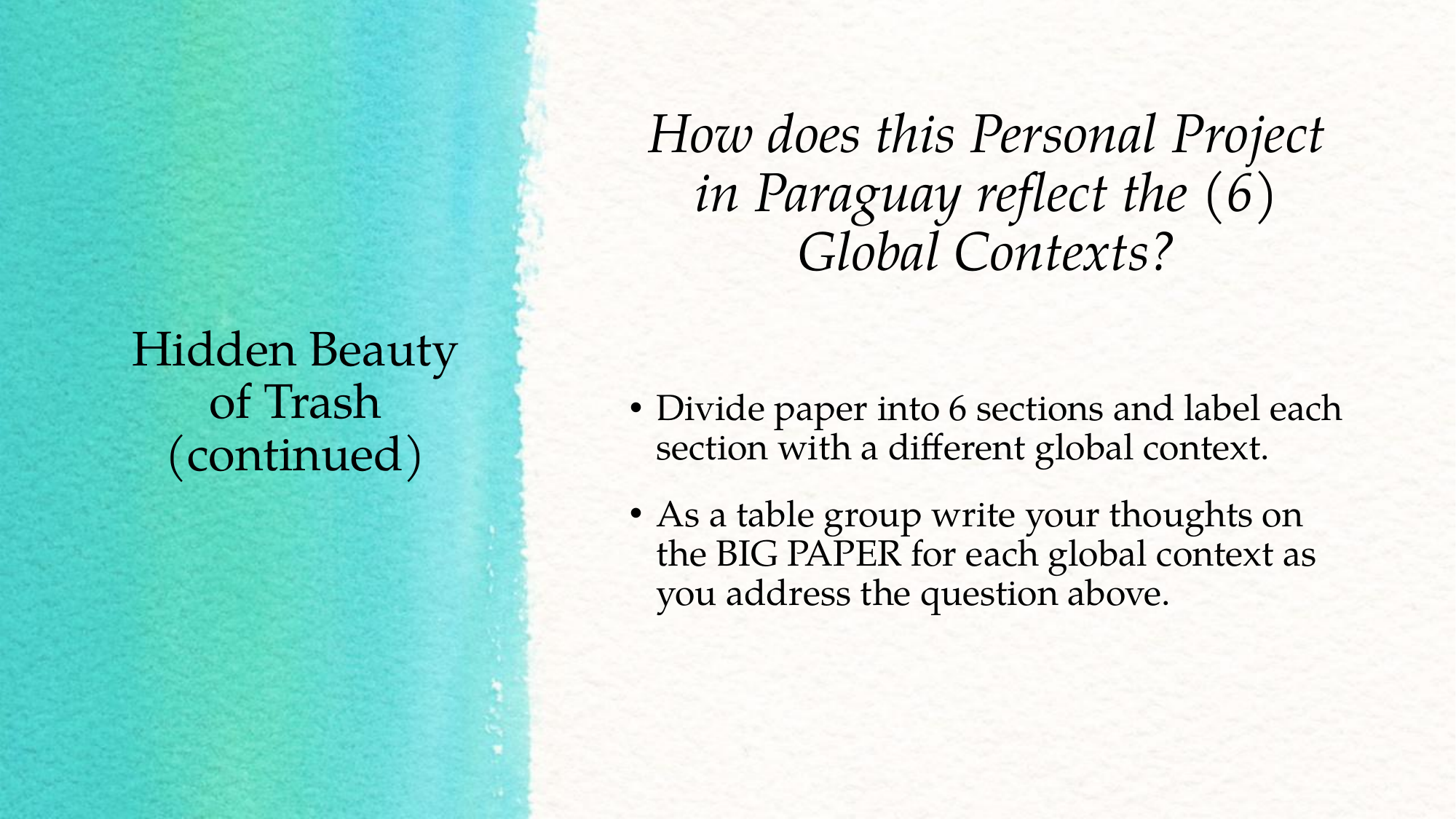

How does this Personal Project in Paraguay reflect the (6) Global Contexts?

Divide paper into 6 sections and label each section with a different global context.
As a table group write your thoughts on the BIG PAPER for each global context as you address the question above.

# Hidden Beauty of Trash
(continued)